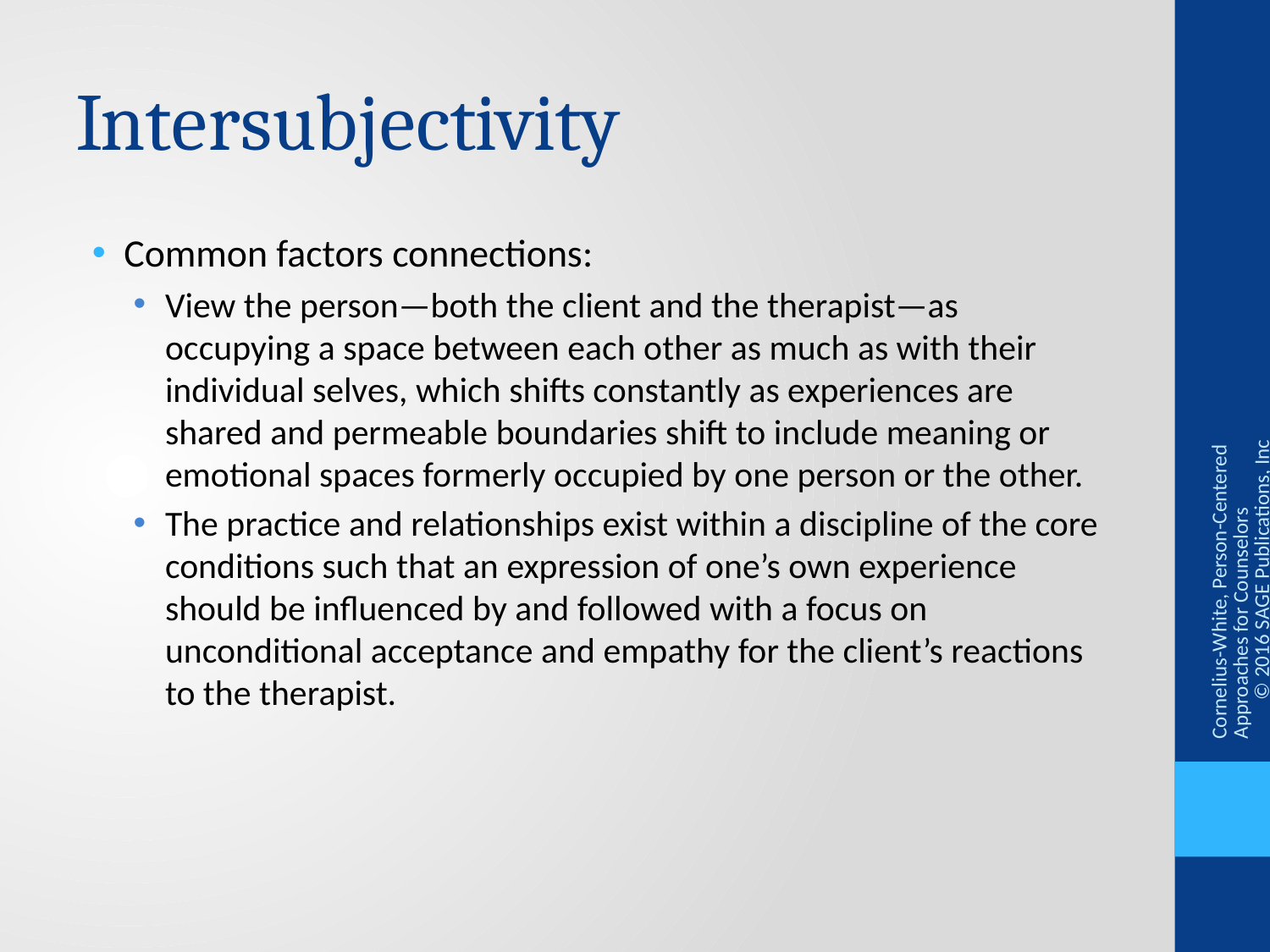

# Intersubjectivity
Common factors connections:
View the person—both the client and the therapist—as occupying a space between each other as much as with their individual selves, which shifts constantly as experiences are shared and permeable boundaries shift to include meaning or emotional spaces formerly occupied by one person or the other.
The practice and relationships exist within a discipline of the core conditions such that an expression of one’s own experience should be influenced by and followed with a focus on unconditional acceptance and empathy for the client’s reactions to the therapist.
Cornelius-White, Person-Centered Approaches for Counselors                      © 2016 SAGE Publications, Inc.